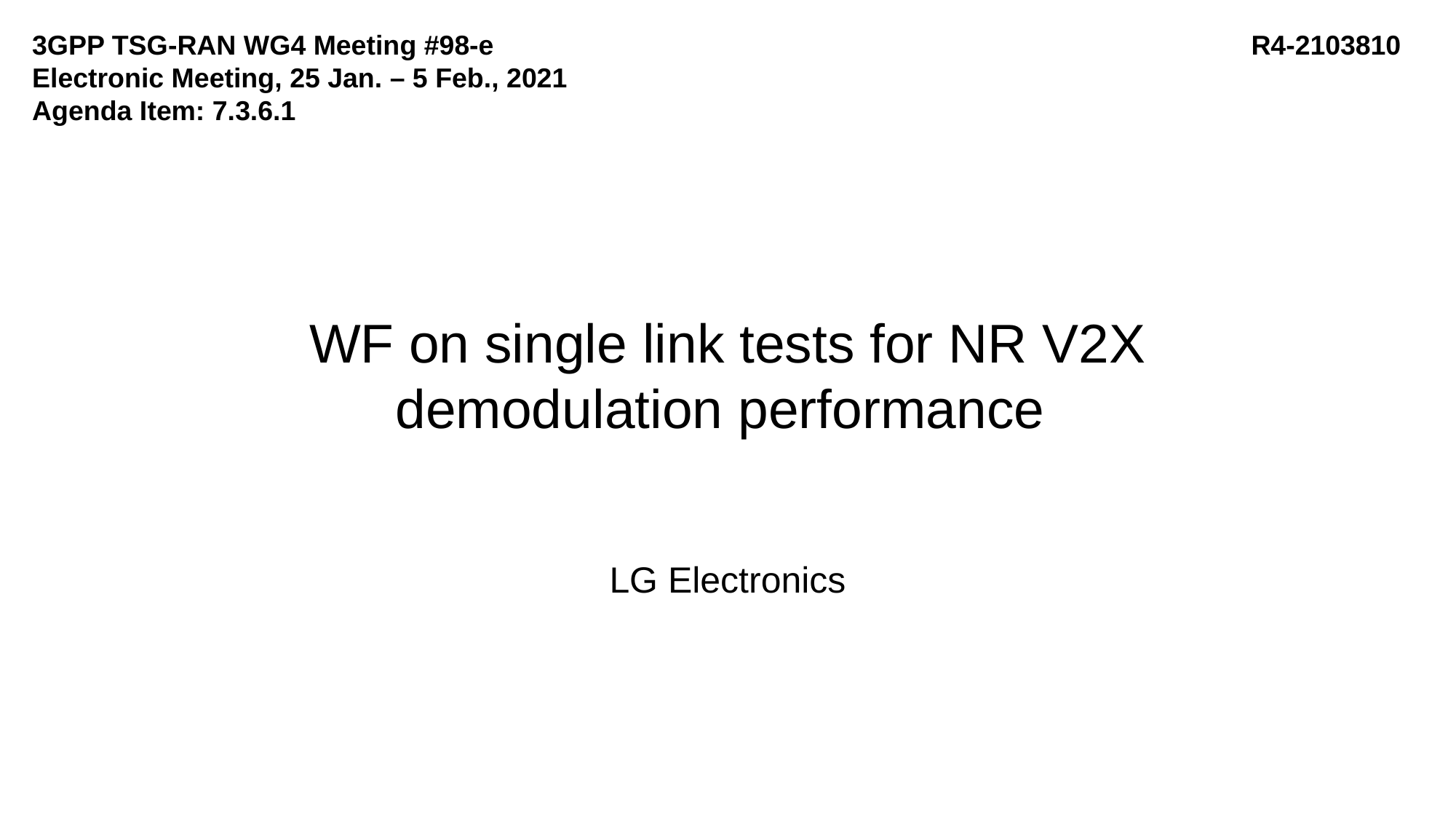

3GPP TSG-RAN WG4 Meeting #98-e
Electronic Meeting, 25 Jan. – 5 Feb., 2021
Agenda Item: 7.3.6.1
R4-2103810
WF on single link tests for NR V2X demodulation performance
LG Electronics